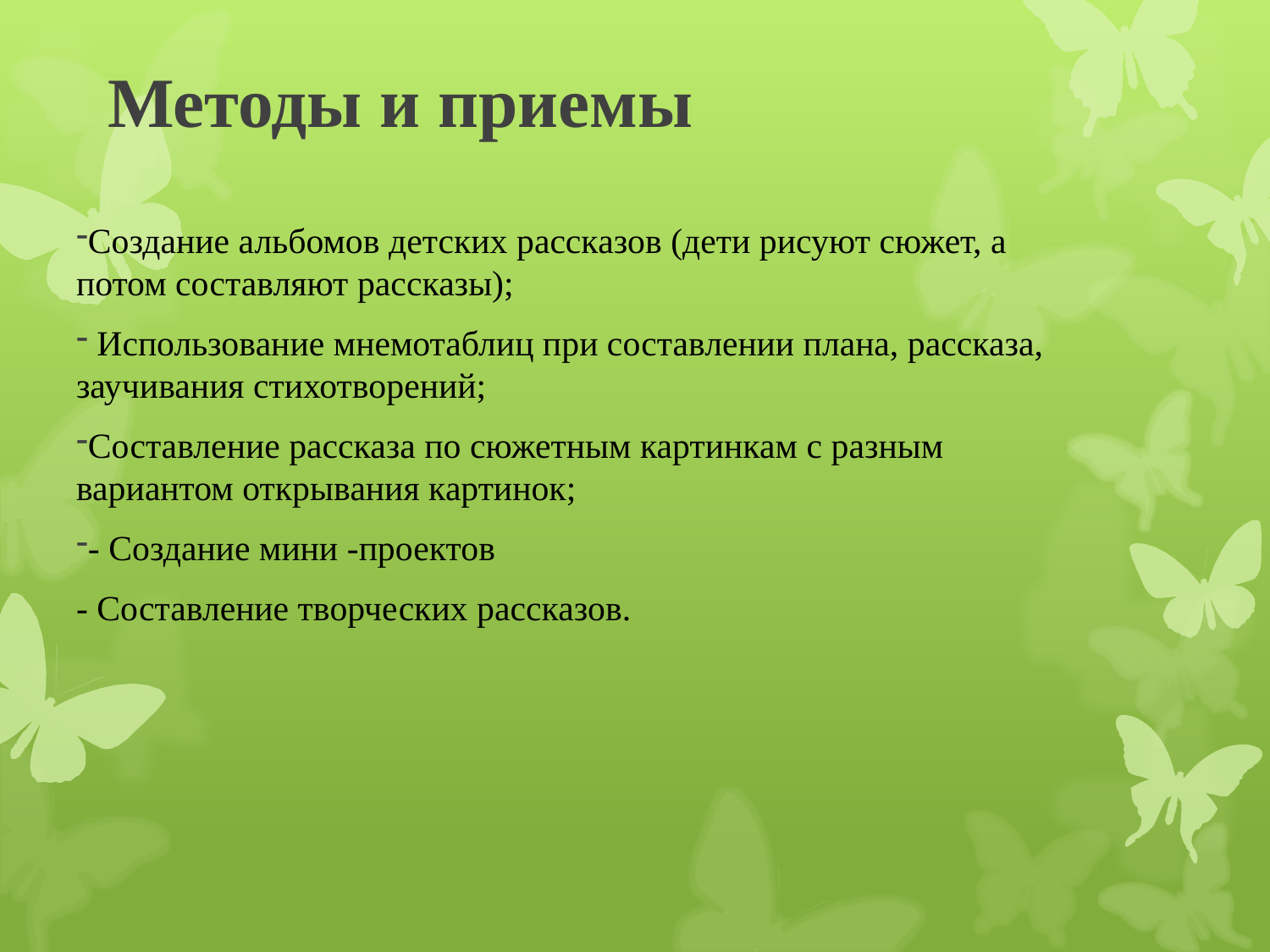

# Методы и приемы
Создание альбомов детских рассказов (дети рисуют сюжет, а потом составляют рассказы);
 Использование мнемотаблиц при составлении плана, рассказа, заучивания стихотворений;
Составление рассказа по сюжетным картинкам с разным вариантом открывания картинок;
- Создание мини -проектов
- Составление творческих рассказов.